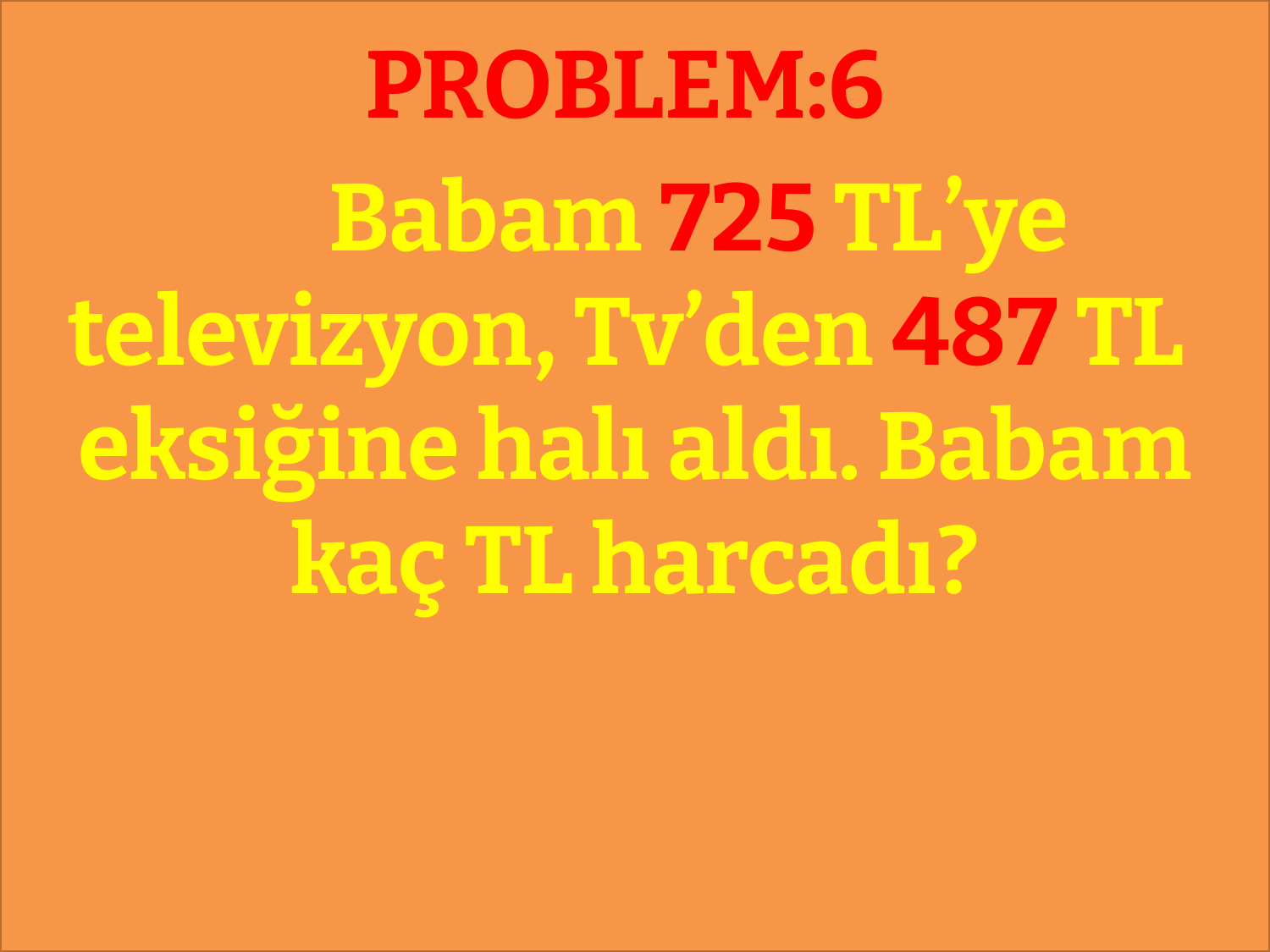

PROBLEM:6
#
 	Babam 725 TL’ye televizyon, Tv’den 487 TL  eksiğine halı aldı. Babam kaç TL harcadı?